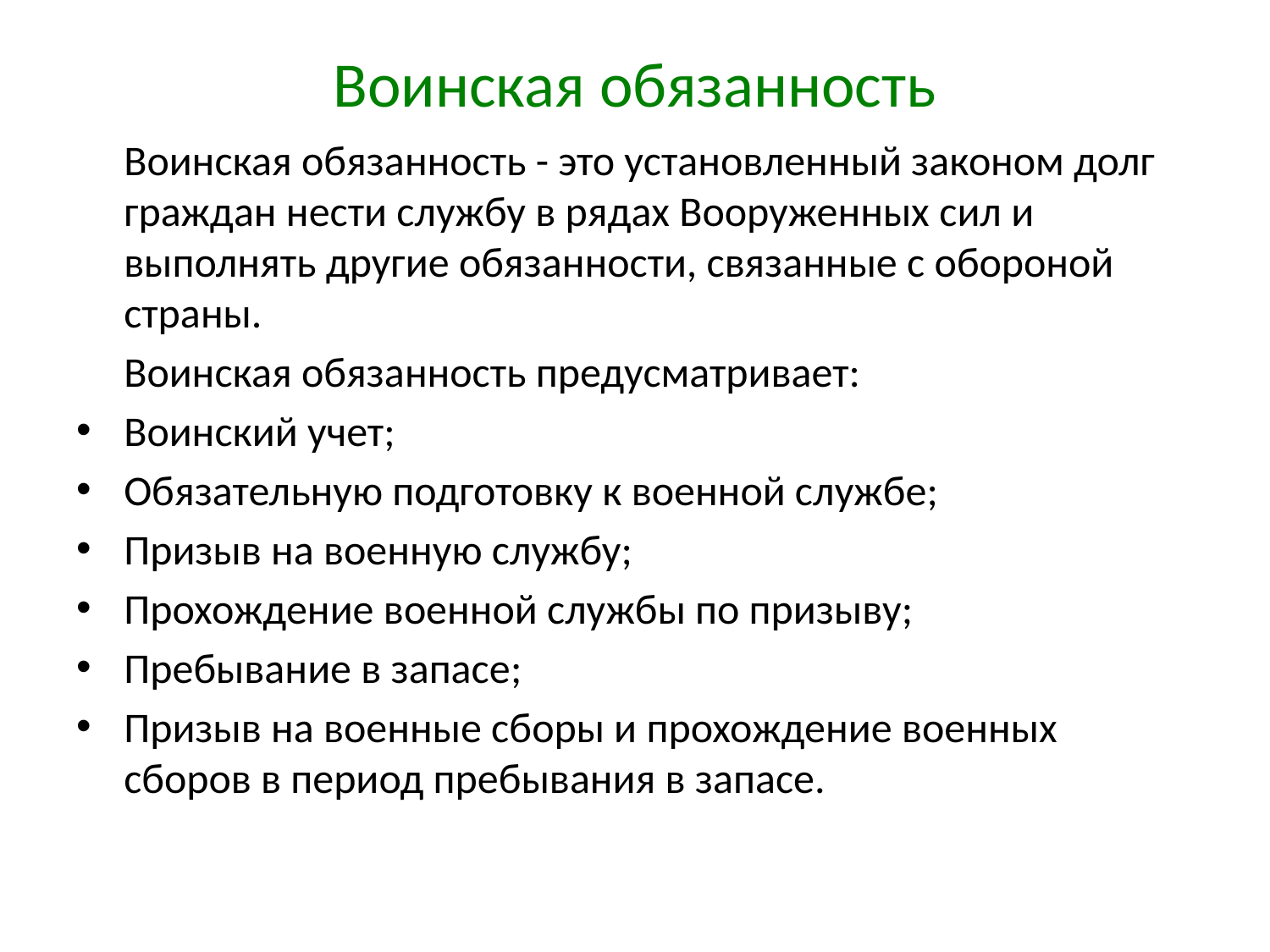

# Воинская обязанность
	Воинская обязанность - это установленный законом долг граждан нести службу в рядах Вооруженных сил и выполнять другие обязанности, связанные с обороной страны.
	Воинская обязанность предусматривает:
Воинский учет;
Обязательную подготовку к военной службе;
Призыв на военную службу;
Прохождение военной службы по призыву;
Пребывание в запасе;
Призыв на военные сборы и прохождение военных сборов в период пребывания в запасе.